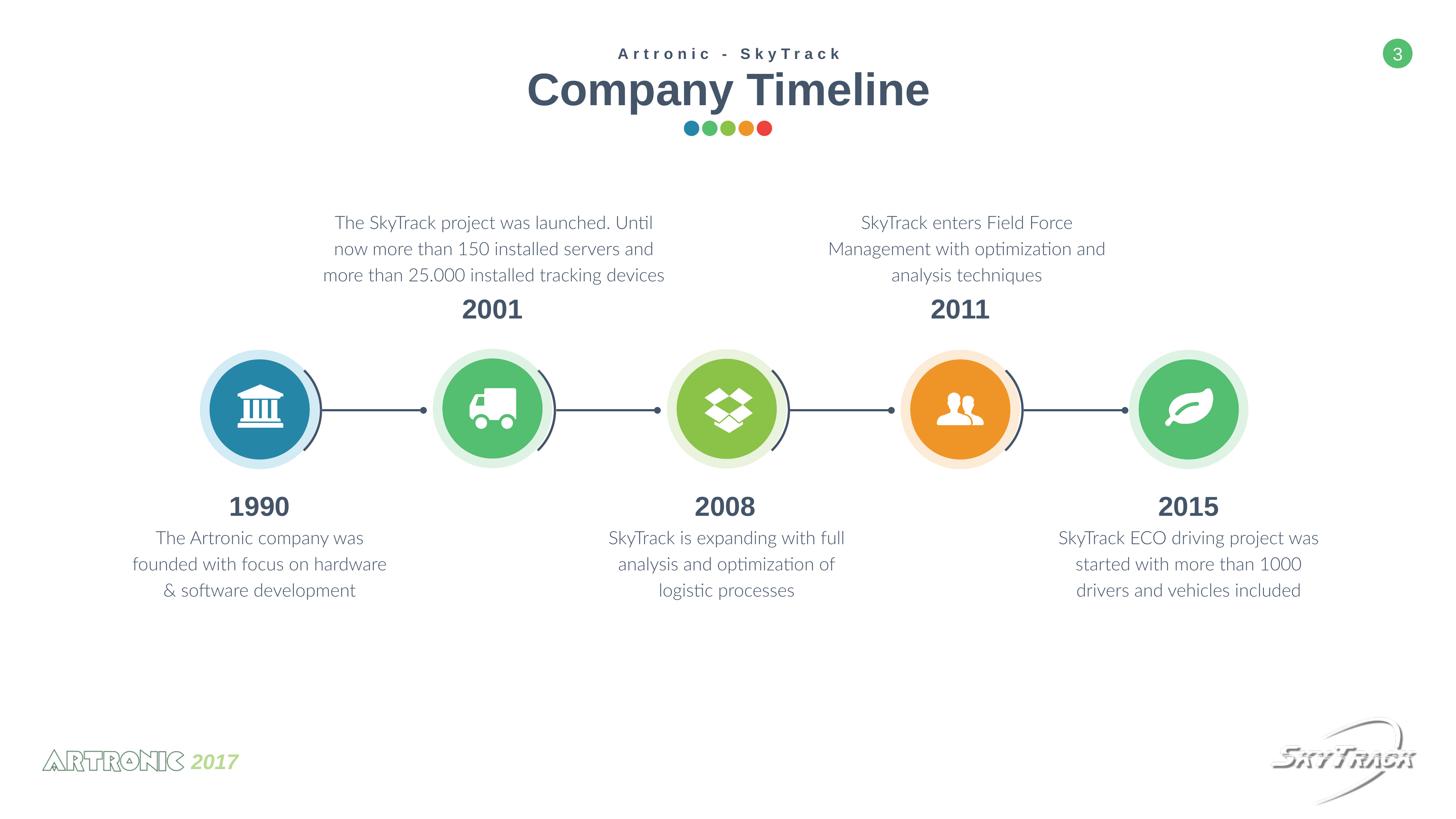

Artronic - SkyTrack
Company Timeline

The SkyTrack project was launched. Until now more than 150 installed servers and more than 25.000 installed tracking devices
SkyTrack enters Field Force Management with optimization and analysis techniques
2001
2011

1990
2008
2015
The Artronic company was founded with focus on hardware & software development
SkyTrack is expanding with full analysis and optimization of logistic processes
SkyTrack ECO driving project was started with more than 1000 drivers and vehicles included